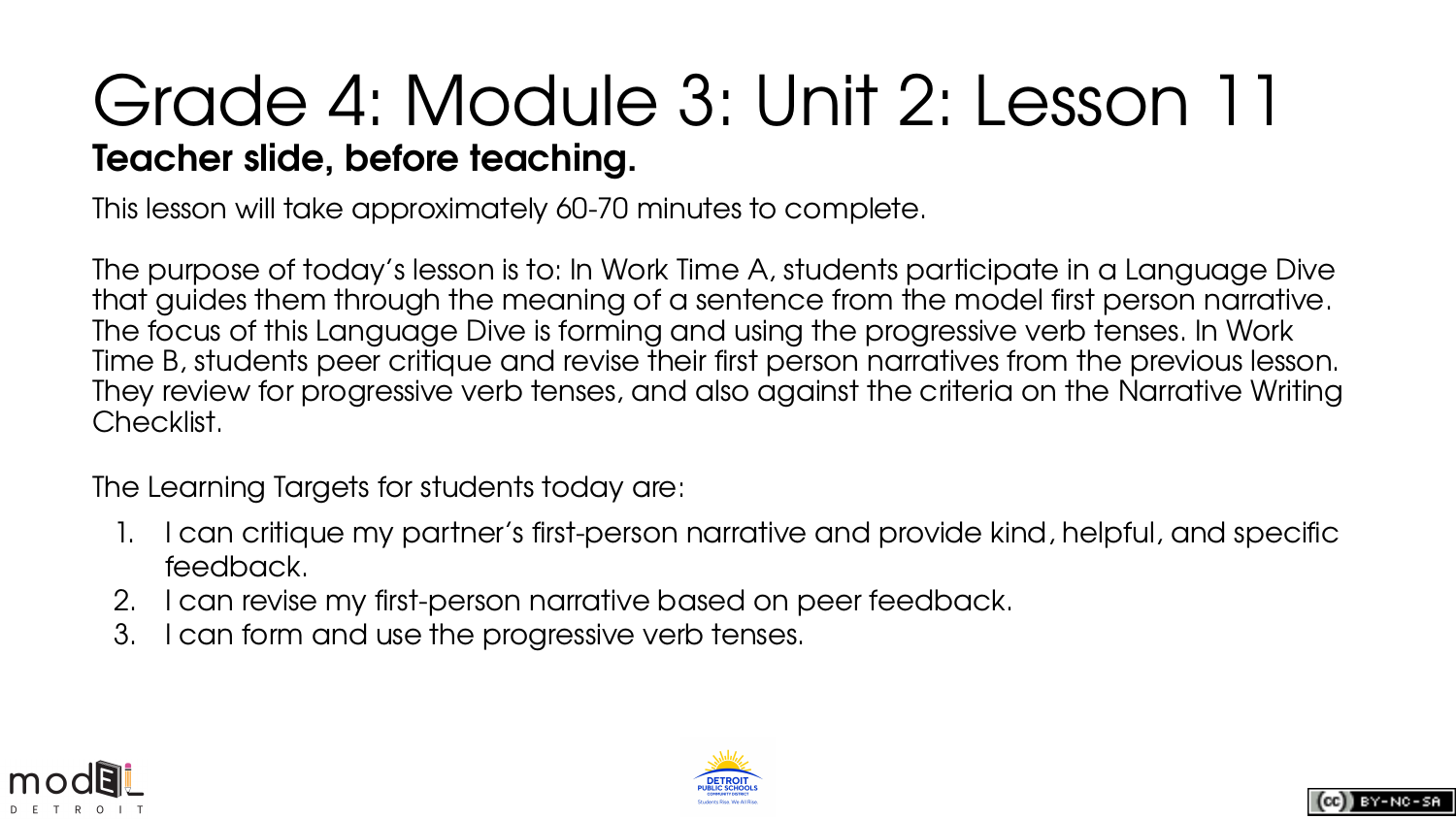

# Grade 4: Module 3: Unit 2: Lesson 11
Teacher slide, before teaching.
This lesson will take approximately 60-70 minutes to complete.

The purpose of today’s lesson is to: In Work Time A, students participate in a Language Dive that guides them through the meaning of a sentence from the model first person narrative. The focus of this Language Dive is forming and using the progressive verb tenses. In Work Time B, students peer critique and revise their first person narratives from the previous lesson. They review for progressive verb tenses, and also against the criteria on the Narrative Writing Checklist.

The Learning Targets for students today are:
I can critique my partner’s first-person narrative and provide kind, helpful, and specific feedback.
I can revise my first-person narrative based on peer feedback.
I can form and use the progressive verb tenses.